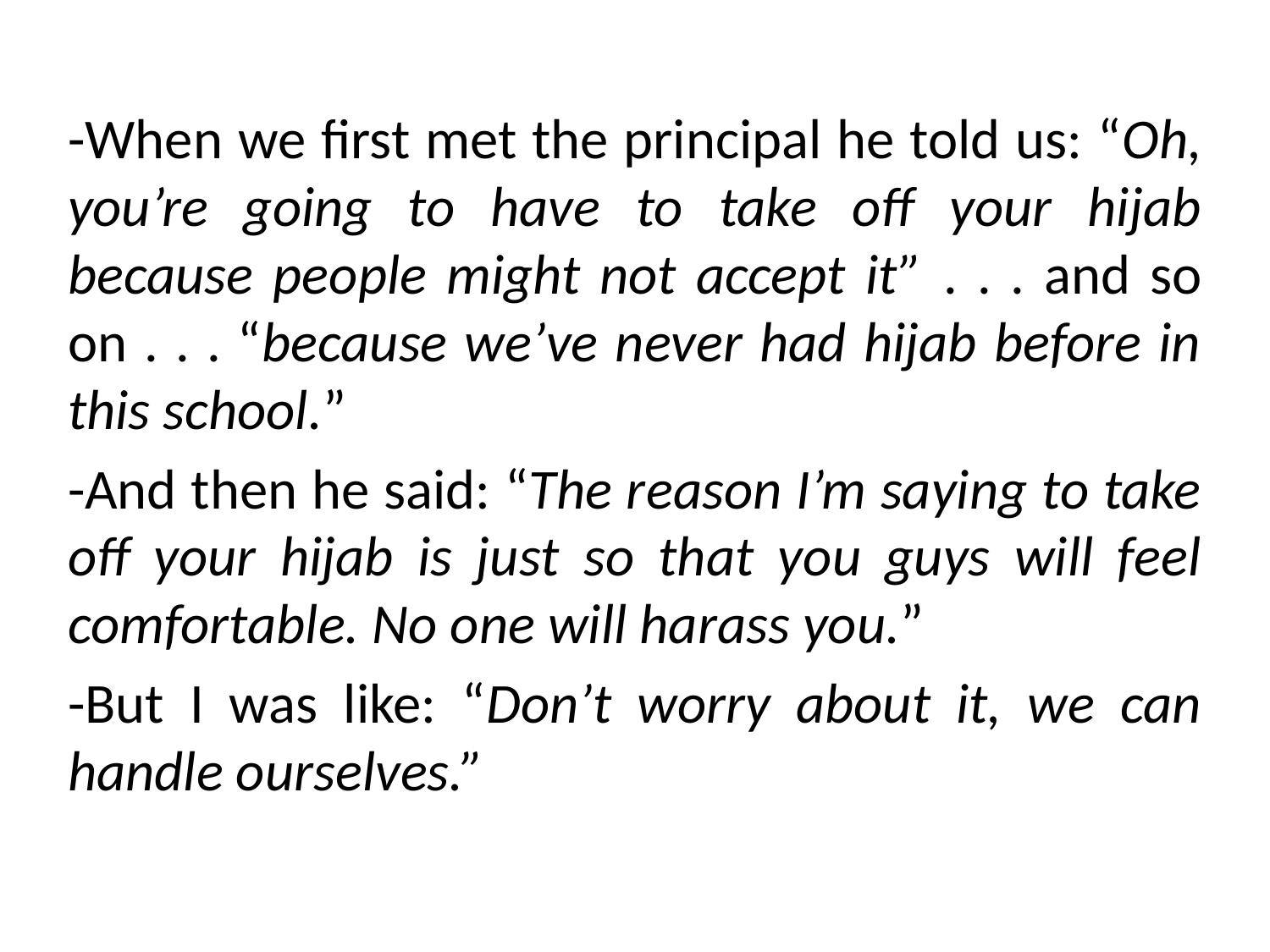

-When we first met the principal he told us: “Oh, you’re going to have to take off your hijab because people might not accept it” . . . and so on . . . “because we’ve never had hijab before in this school.”
-And then he said: “The reason I’m saying to take off your hijab is just so that you guys will feel comfortable. No one will harass you.”
-But I was like: “Don’t worry about it, we can handle ourselves.”